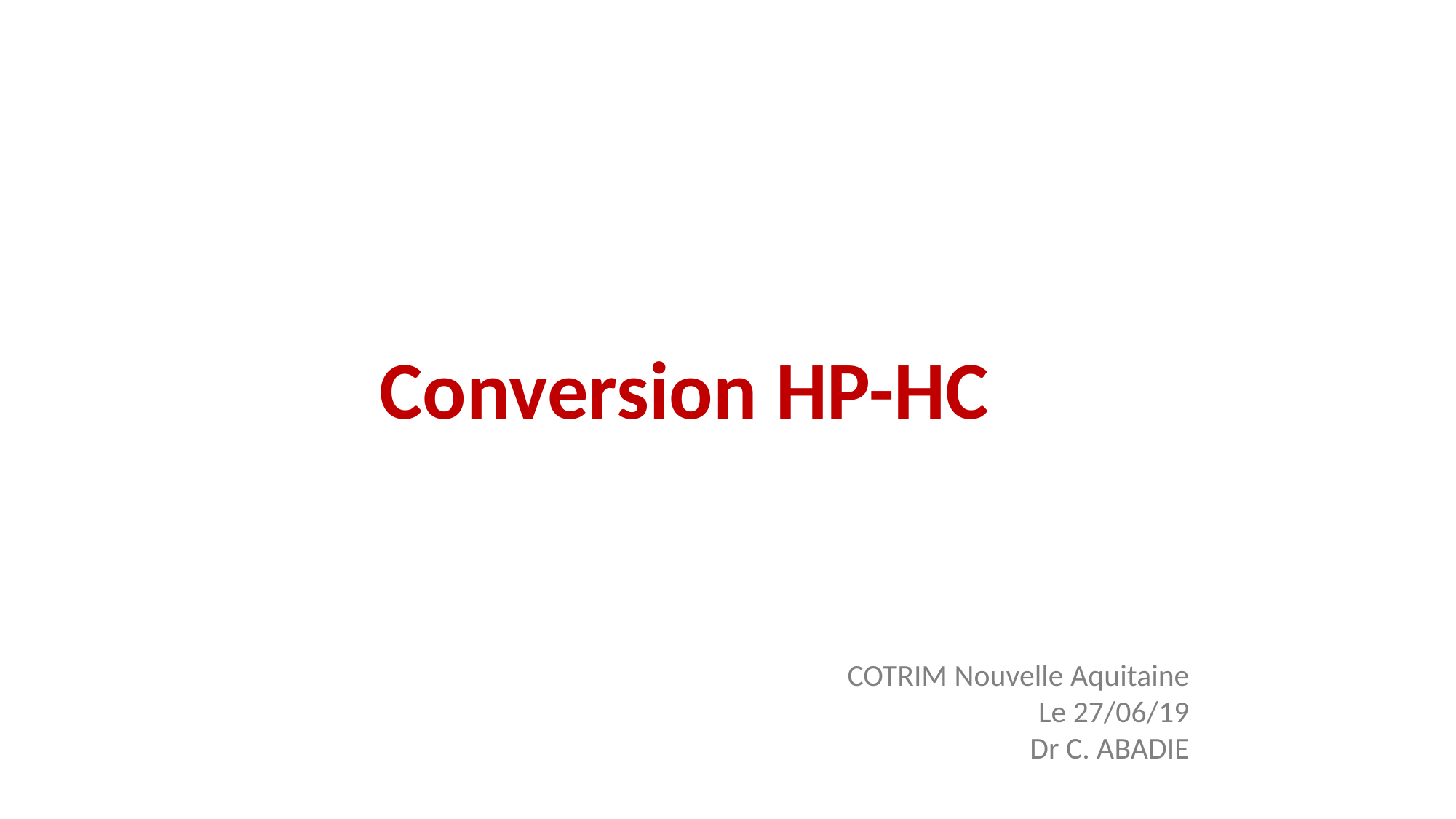

Conversion HP-HC

 COTRIM Nouvelle Aquitaine
                       Le 27/06/19
                       Dr C. ABADIE